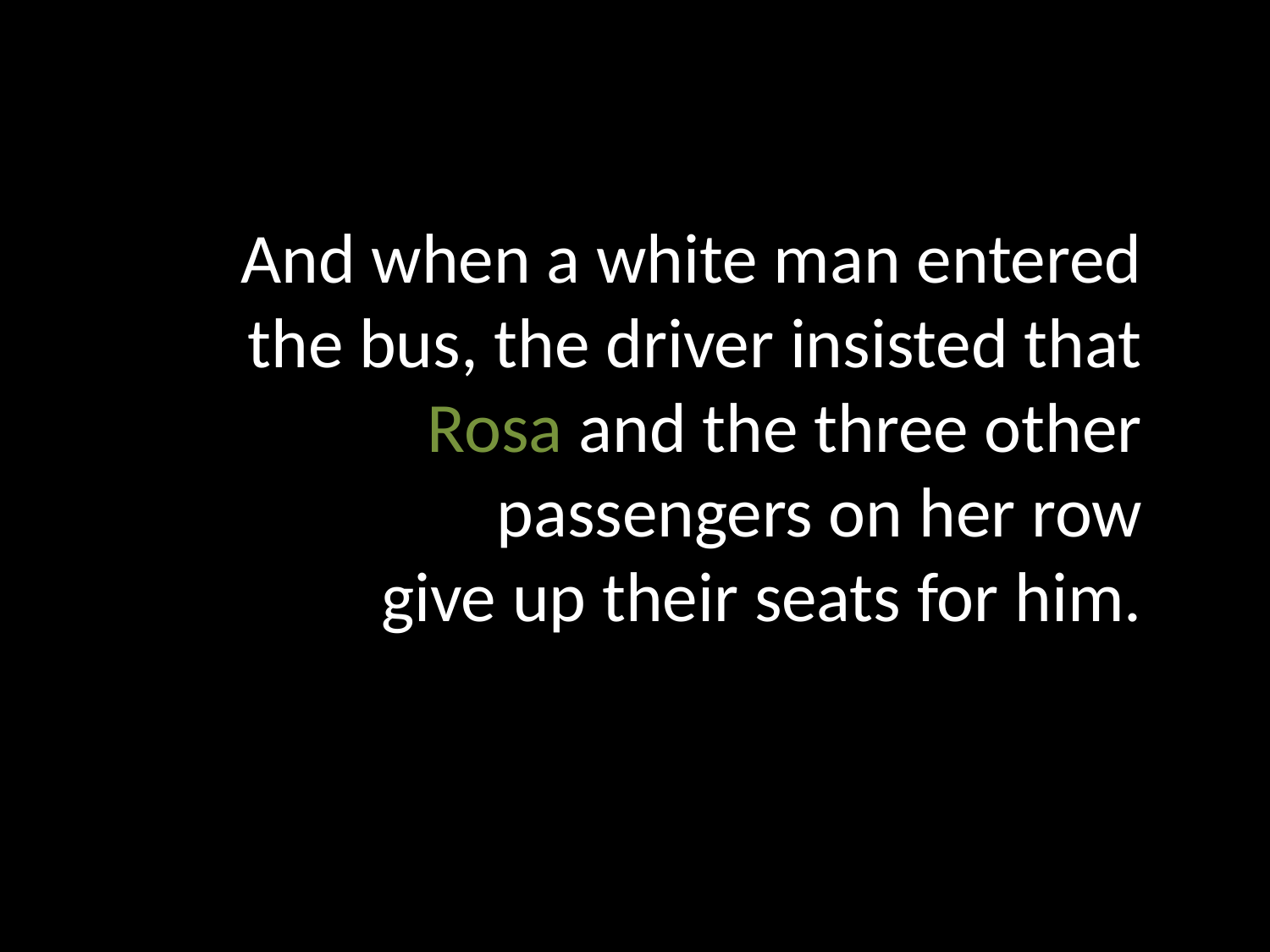

And when a white man entered the bus, the driver insisted that Rosa and the three other passengers on her row
 give up their seats for him.